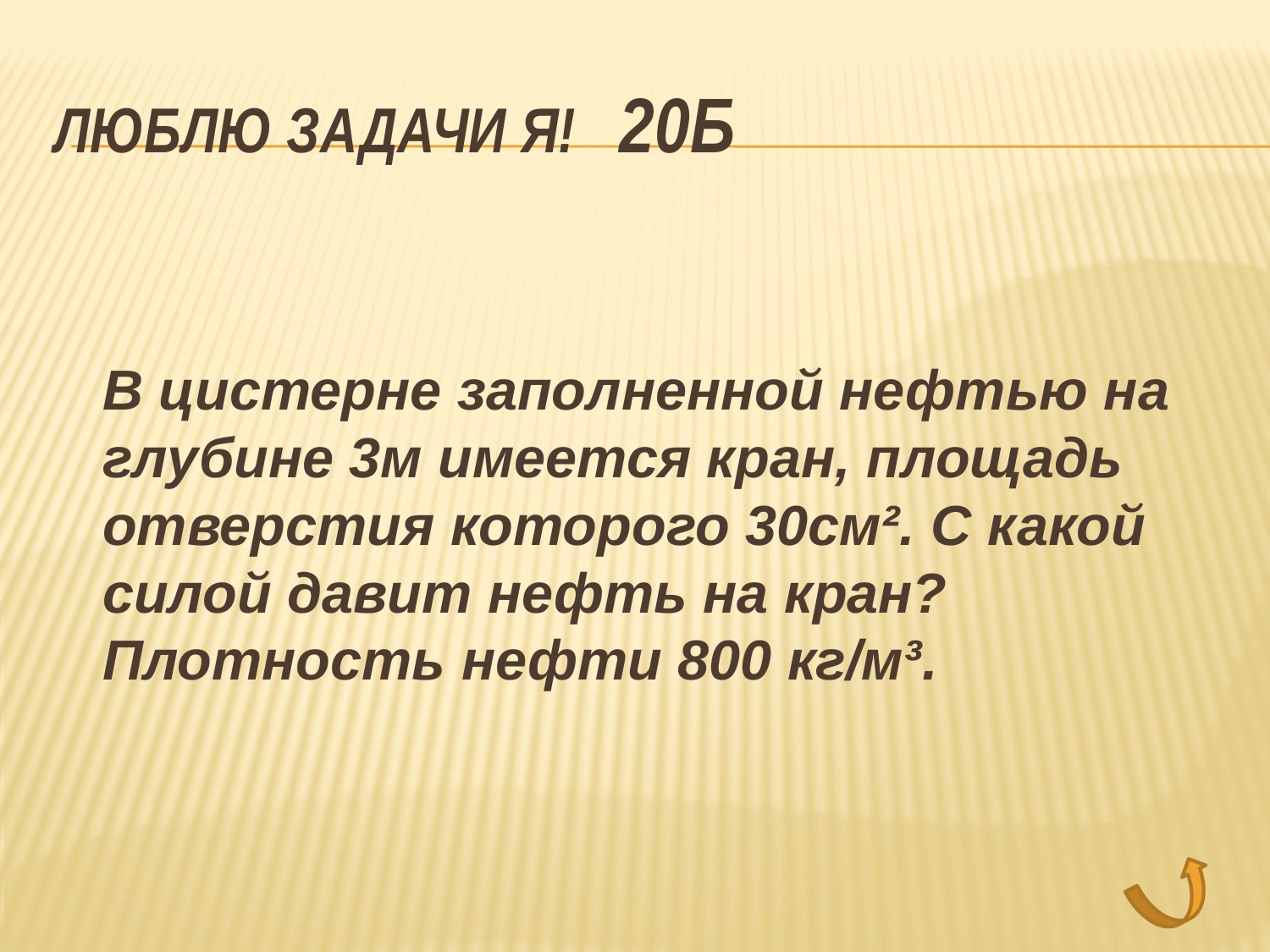

# Люблю задачи я!   20Б
	В цистерне заполненной нефтью на глубине 3м имеется кран, площадь отверстия которого 30см². С какой силой давит нефть на кран? Плотность нефти 800 кг/м³.